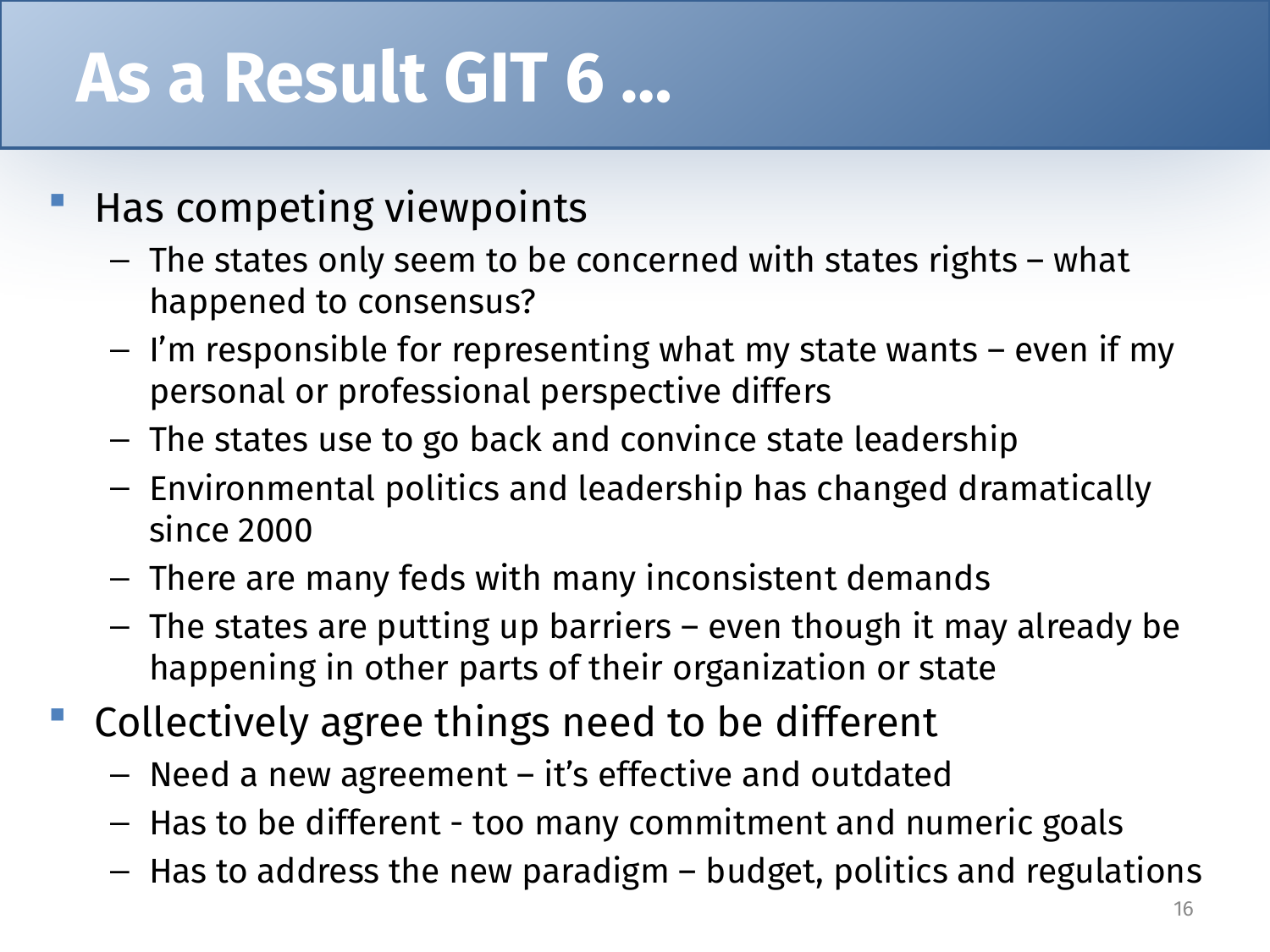

# As a Result GIT 6 …
Has competing viewpoints
The states only seem to be concerned with states rights – what happened to consensus?
I’m responsible for representing what my state wants – even if my personal or professional perspective differs
The states use to go back and convince state leadership
Environmental politics and leadership has changed dramatically since 2000
There are many feds with many inconsistent demands
The states are putting up barriers – even though it may already be happening in other parts of their organization or state
Collectively agree things need to be different
Need a new agreement – it’s effective and outdated
Has to be different - too many commitment and numeric goals
Has to address the new paradigm – budget, politics and regulations

16